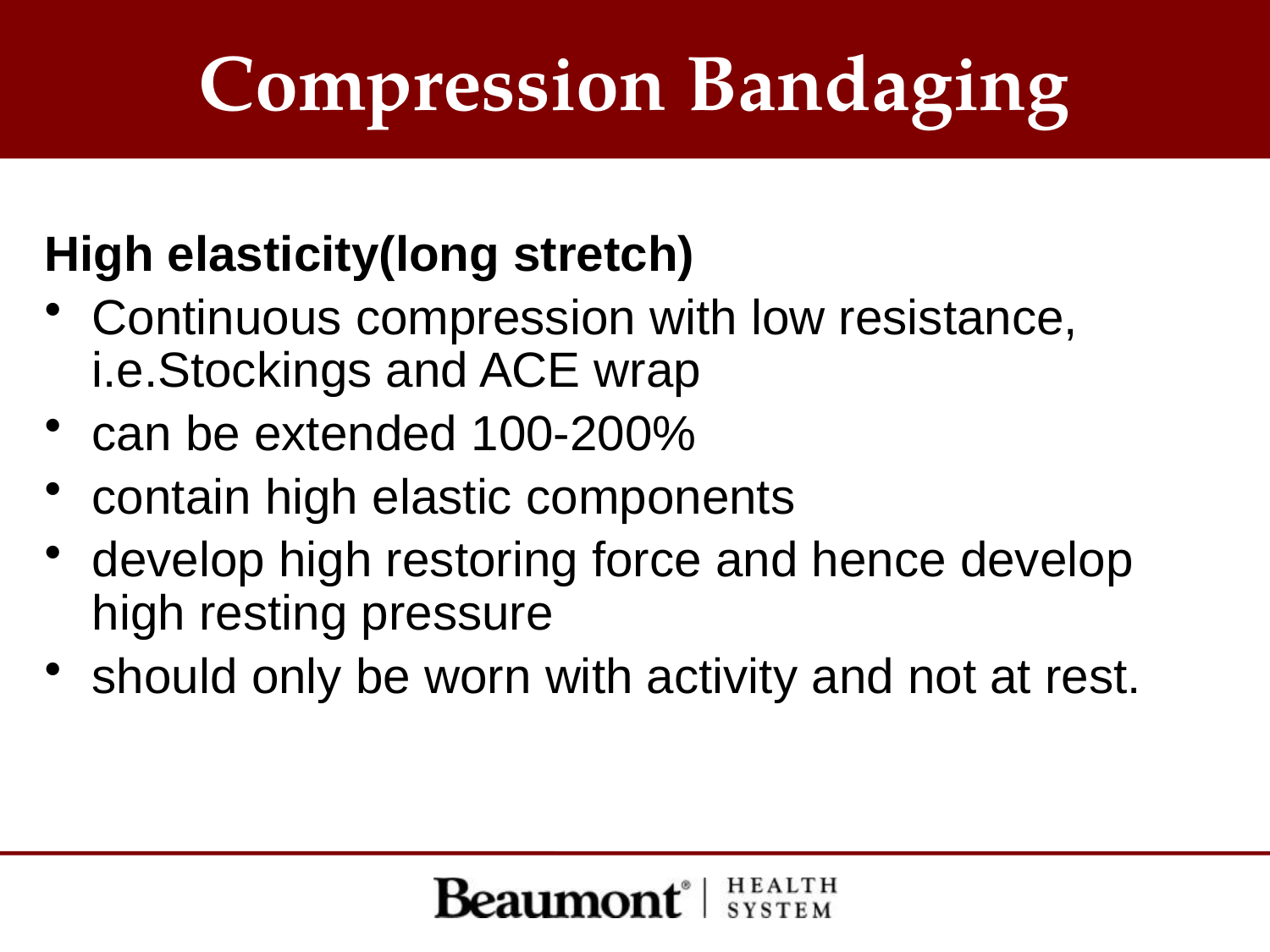

# Compression Bandaging
High elasticity(long stretch)
Continuous compression with low resistance, i.e.Stockings and ACE wrap
can be extended 100-200%
contain high elastic components
develop high restoring force and hence develop high resting pressure
should only be worn with activity and not at rest.